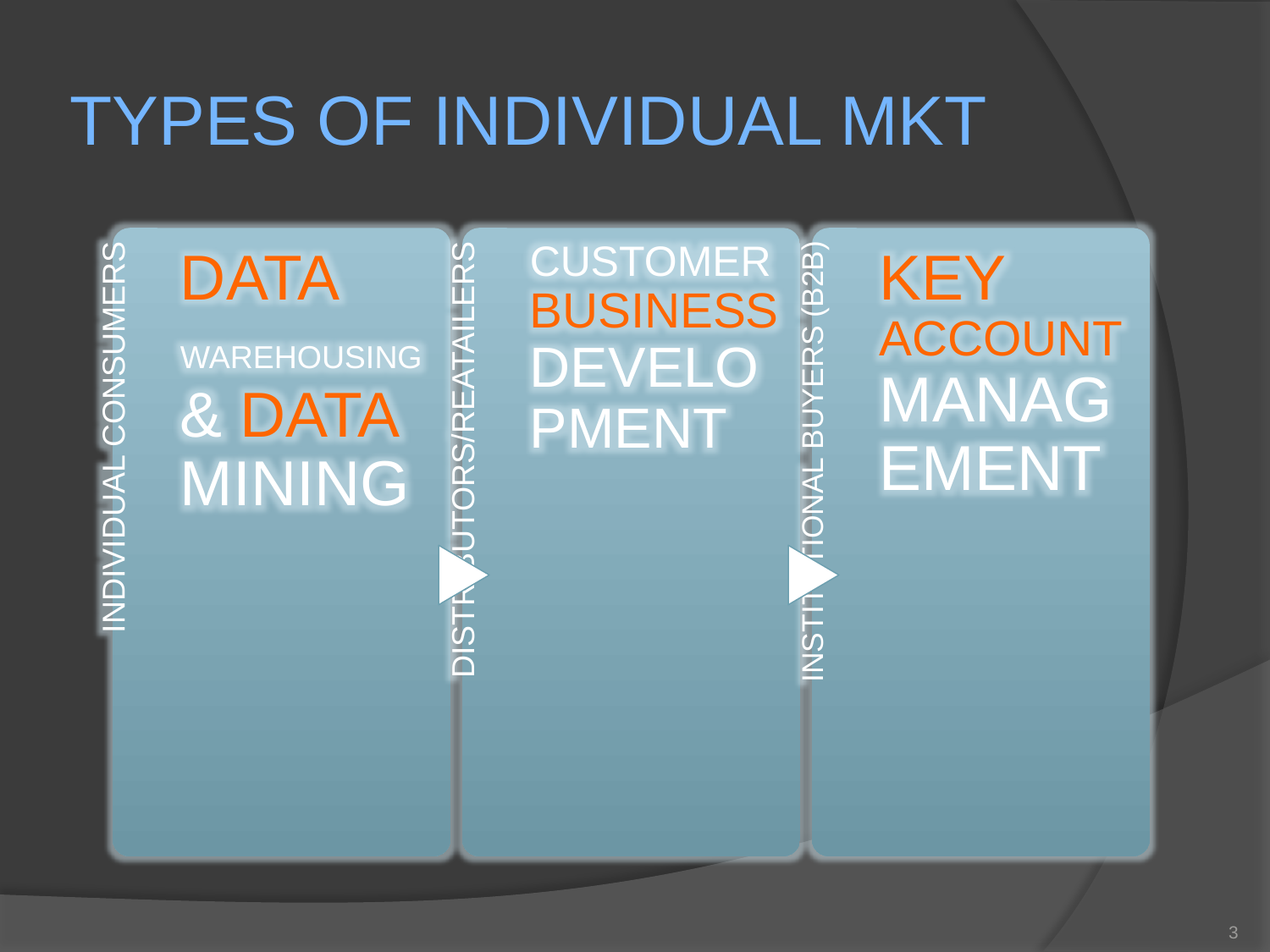

# TYPES OF INDIVIDUAL MKT
INDIVIDUAL CONSUMERS
DATA WAREHOUSING & DATA MINING
DISTRIBUTORS/REATAILERS
CUSTOMER BUSINESS DEVELOPMENT
INSTITUTIONAL BUYERS (B2B)
KEY ACCOUNT MANAGEMENT
3